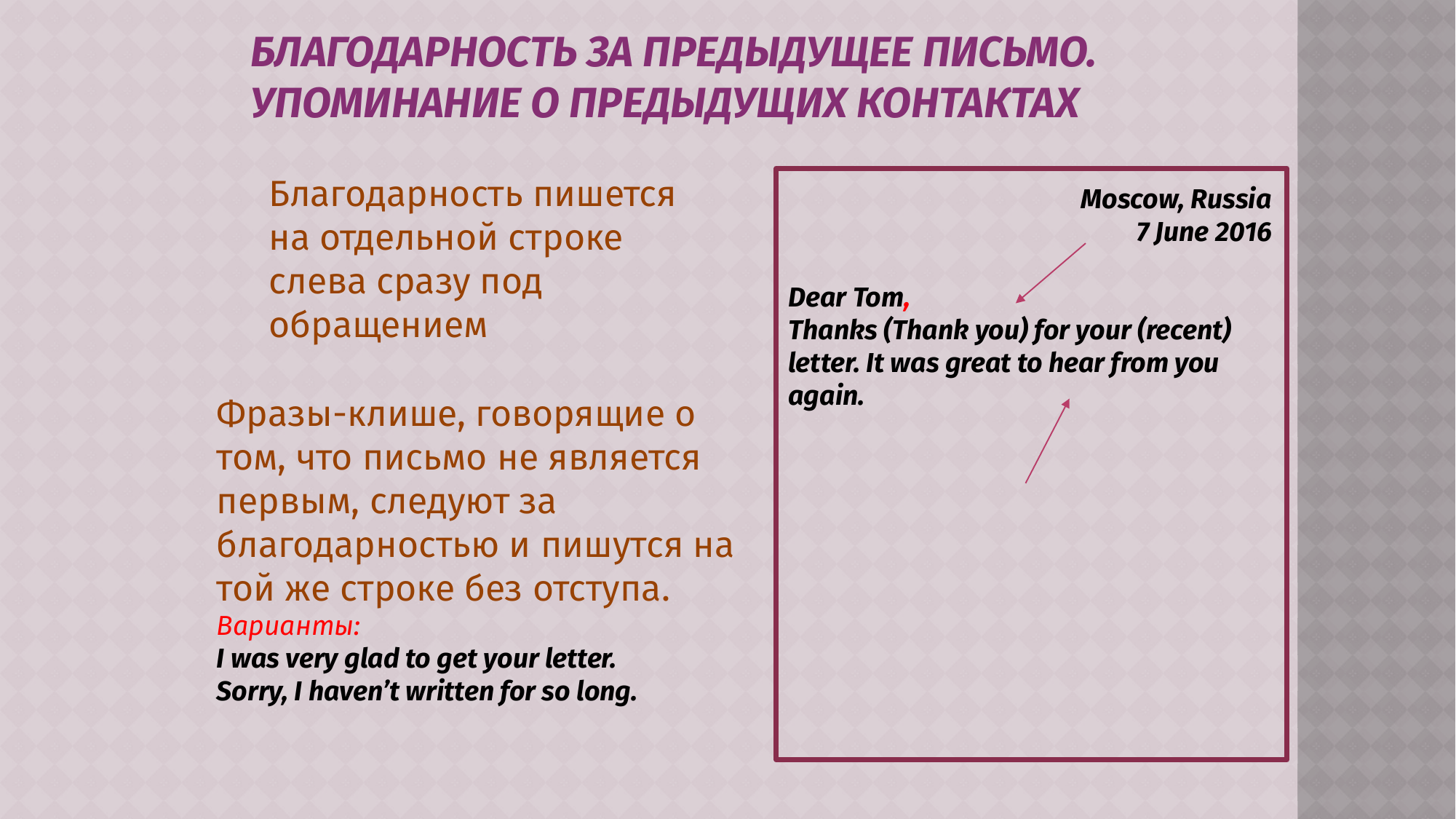

БЛАГОДАРНОСТЬ ЗА ПРЕДЫДУЩЕЕ ПИСЬМО.
УПОМИНАНИЕ О ПРЕДЫДУЩИХ КОНТАКТАХ
Благодарность пишется на отдельной строке слева сразу под обращением

 Moscow, Russia
            7 June 2016

Dear Tom,
Thanks (Thank you) for your (recent) letter. It was great to hear from you again.
Фразы-клише, говорящие о том, что письмо не является первым, следуют за благодарностью и пишутся на той же строке без отступа.
Варианты:
I was very glad to get your letter.
Sorry, I haven’t written for so long.